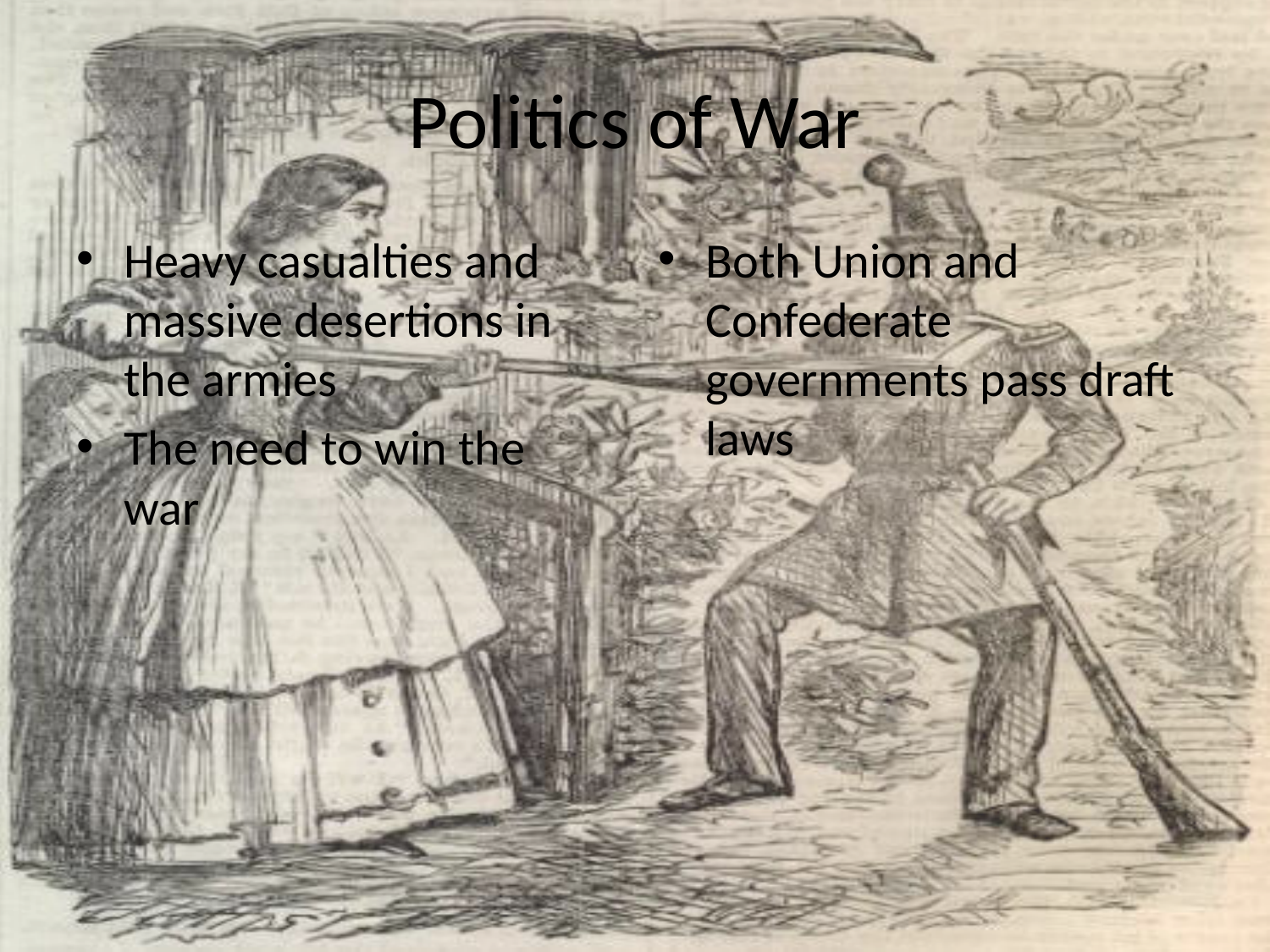

# Politics of War
Heavy casualties and massive desertions in the armies
The need to win the war
Both Union and Confederate governments pass draft laws